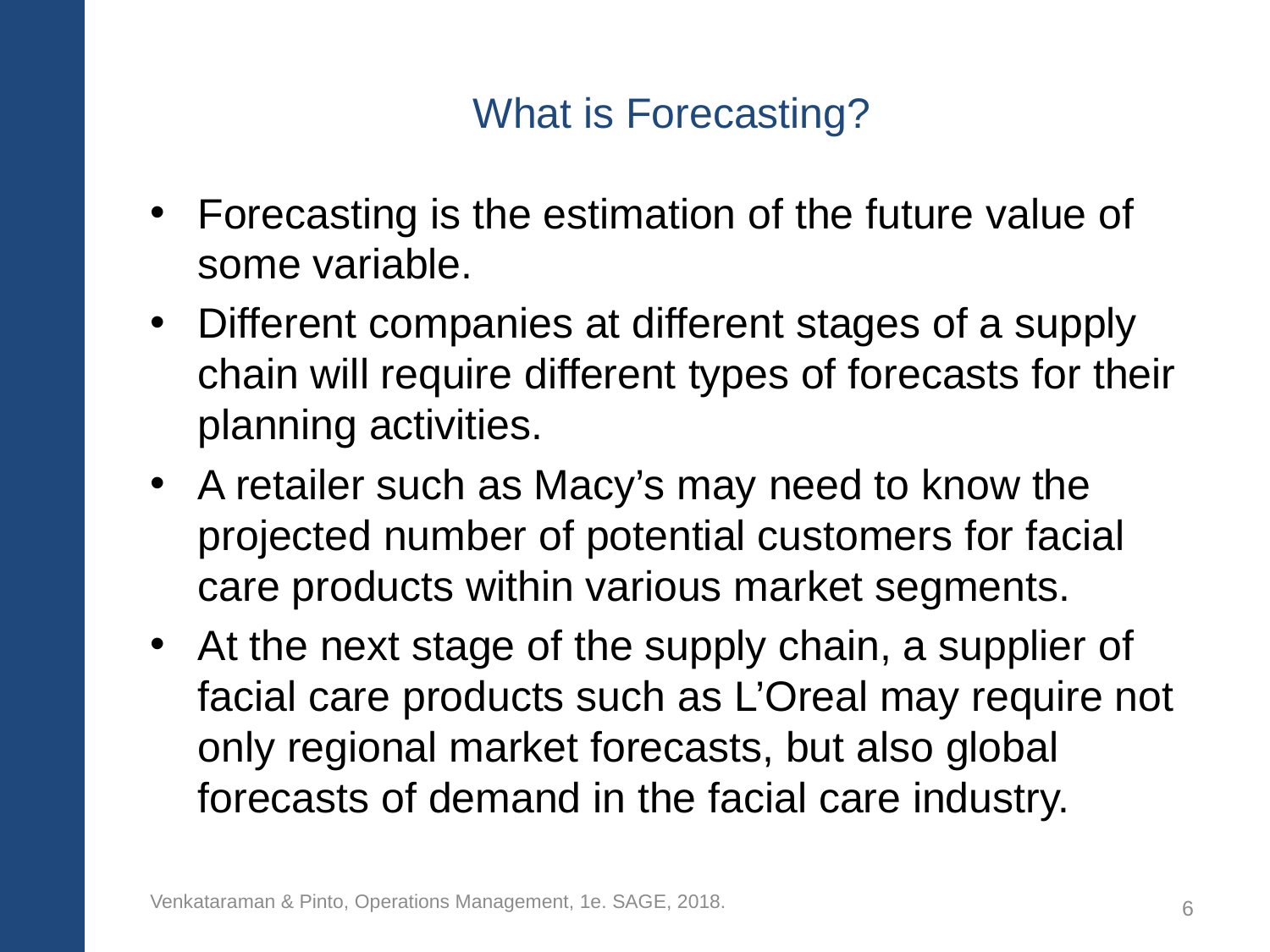

# What is Forecasting?
Forecasting is the estimation of the future value of some variable.
Different companies at different stages of a supply chain will require different types of forecasts for their planning activities.
A retailer such as Macy’s may need to know the projected number of potential customers for facial care products within various market segments.
At the next stage of the supply chain, a supplier of facial care products such as L’Oreal may require not only regional market forecasts, but also global forecasts of demand in the facial care industry.
Venkataraman & Pinto, Operations Management, 1e. SAGE, 2018.
6